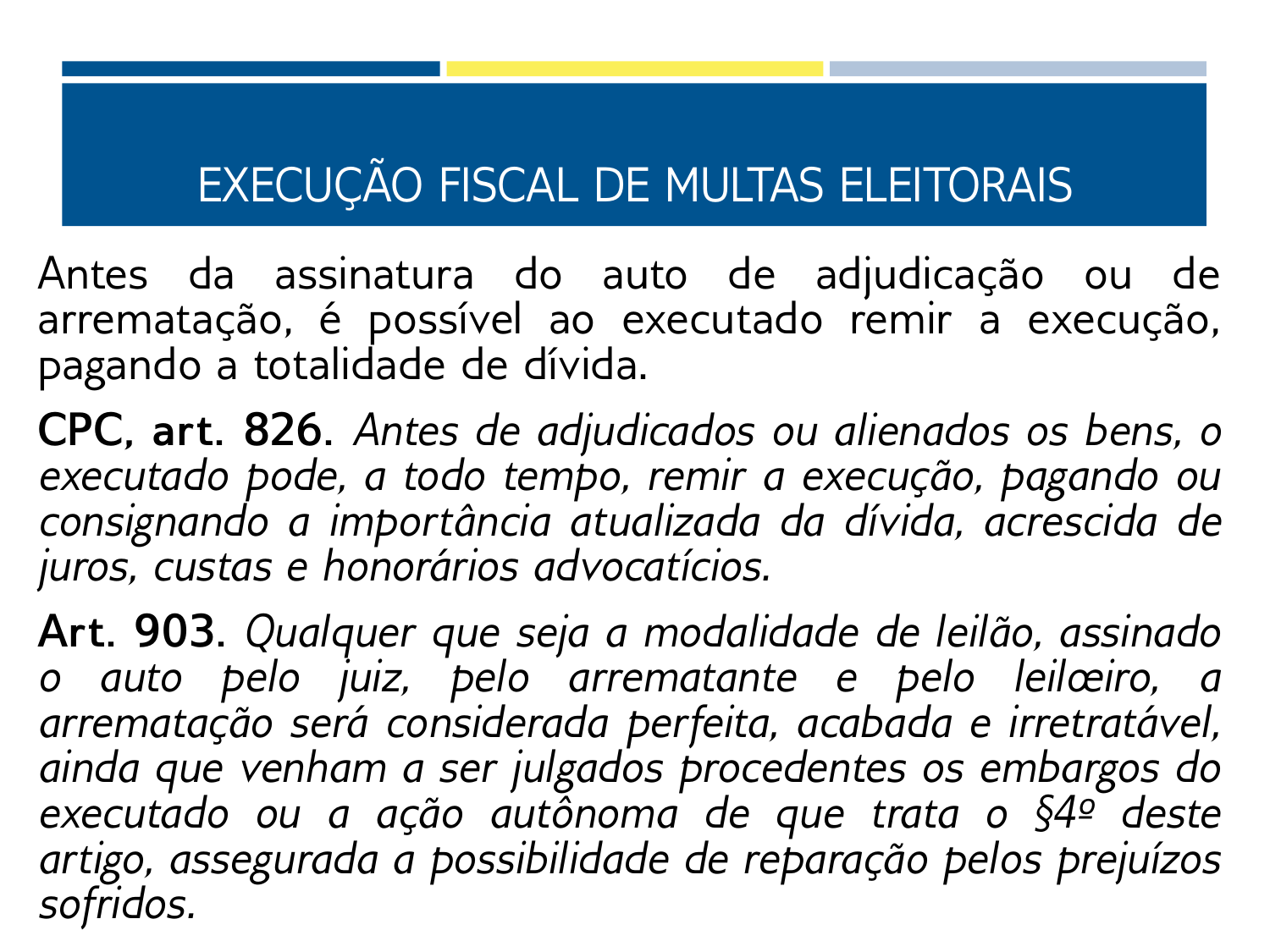

# EXECUÇÃO FISCAL DE MULTAS ELEITORAIS
Antes da assinatura do auto de adjudicação ou de arrematação, é possível ao executado remir a execução, pagando a totalidade de dívida.
CPC, art. 826. Antes de adjudicados ou alienados os bens, o executado pode, a todo tempo, remir a execução, pagando ou consignando a importância atualizada da dívida, acrescida de juros, custas e honorários advocatícios.
Art. 903. Qualquer que seja a modalidade de leilão, assinado o auto pelo juiz, pelo arrematante e pelo leiloeiro, a arrematação será considerada perfeita, acabada e irretratável, ainda que venham a ser julgados procedentes os embargos do executado ou a ação autônoma de que trata o §4º deste artigo, assegurada a possibilidade de reparação pelos prejuízos sofridos.